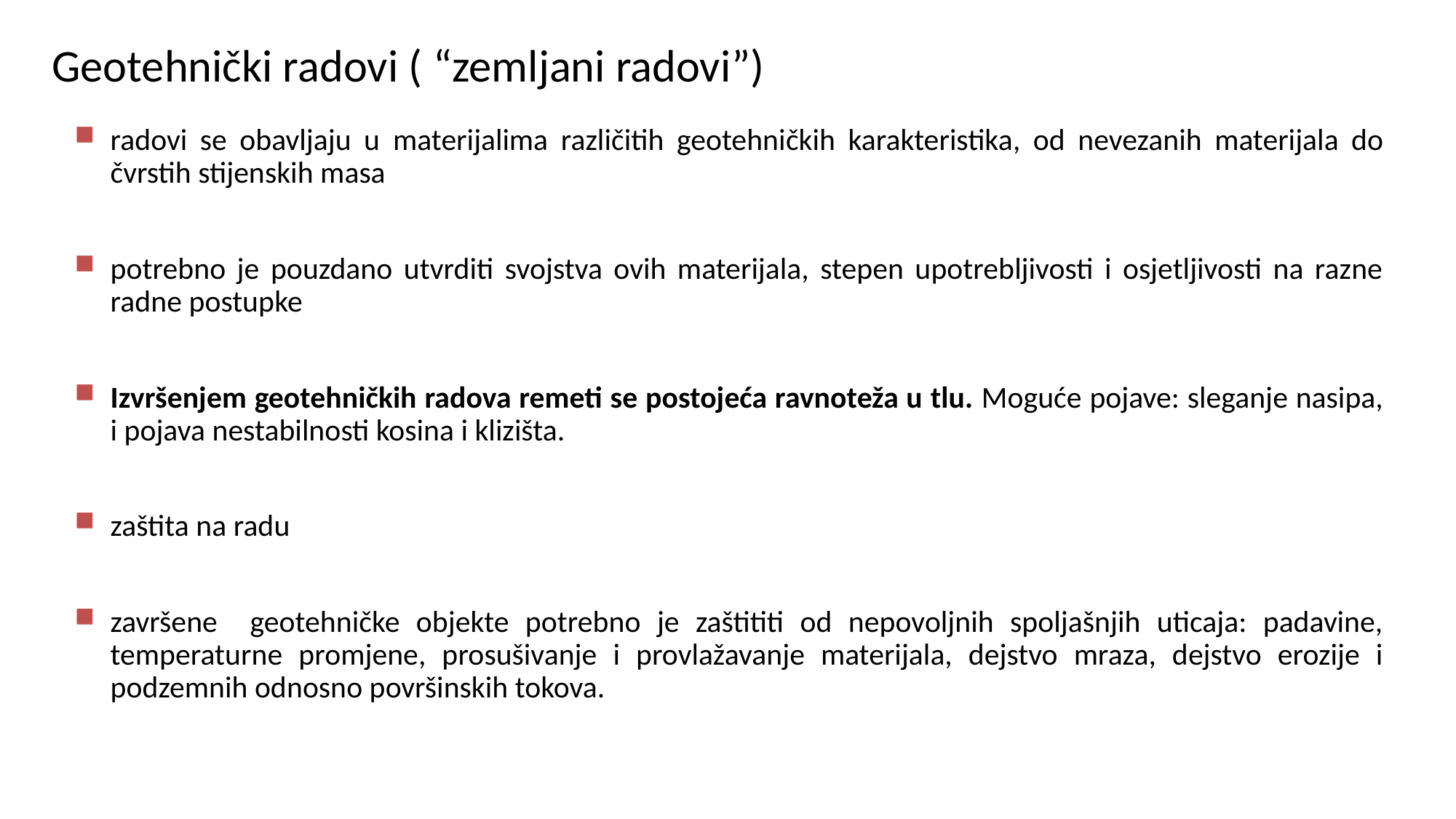

# Geotehnički radovi ( “zemljani radovi”)
radovi se obavljaju u materijalima različitih geotehničkih karakteristika, od nevezanih materijala do čvrstih stijenskih masa

potrebno je pouzdano utvrditi svojstva ovih materijala, stepen upotrebljivosti i osjetljivosti na razne radne postupke

Izvršenjem geotehničkih radova remeti se postojeća ravnoteža u tlu. Moguće pojave: sleganje nasipa, i pojava nestabilnosti kosina i klizišta.

zaštita na radu

završene  geotehničke objekte potrebno je zaštititi od nepovoljnih spoljašnjih uticaja: padavine, temperaturne promjene, prosušivanje i provlažavanje materijala, dejstvo mraza, dejstvo erozije i podzemnih odnosno površinskih tokova.